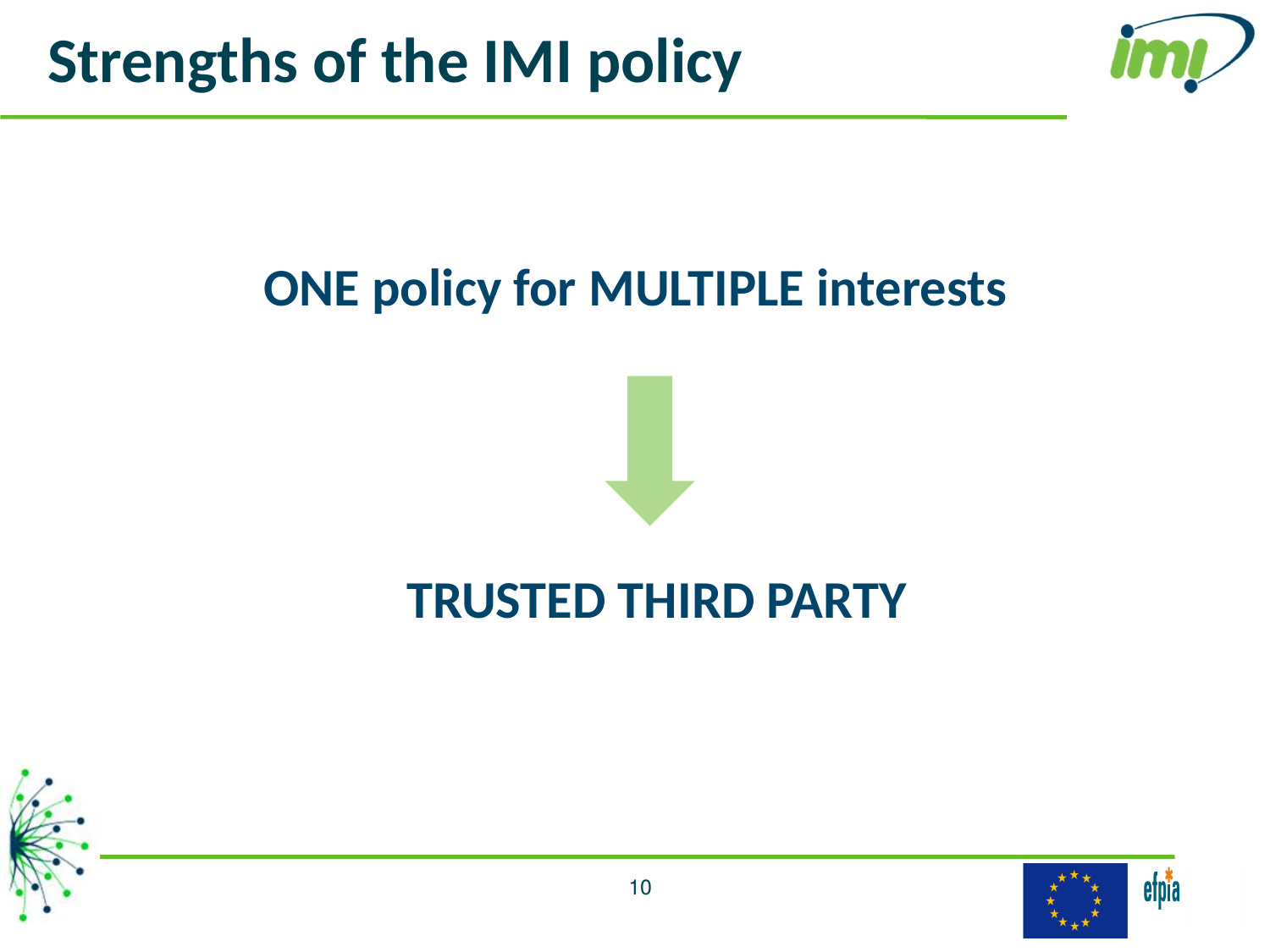

Strengths of the IMI policy

ONE policy for MULTIPLE interests

TRUSTED THIRD PARTY
10